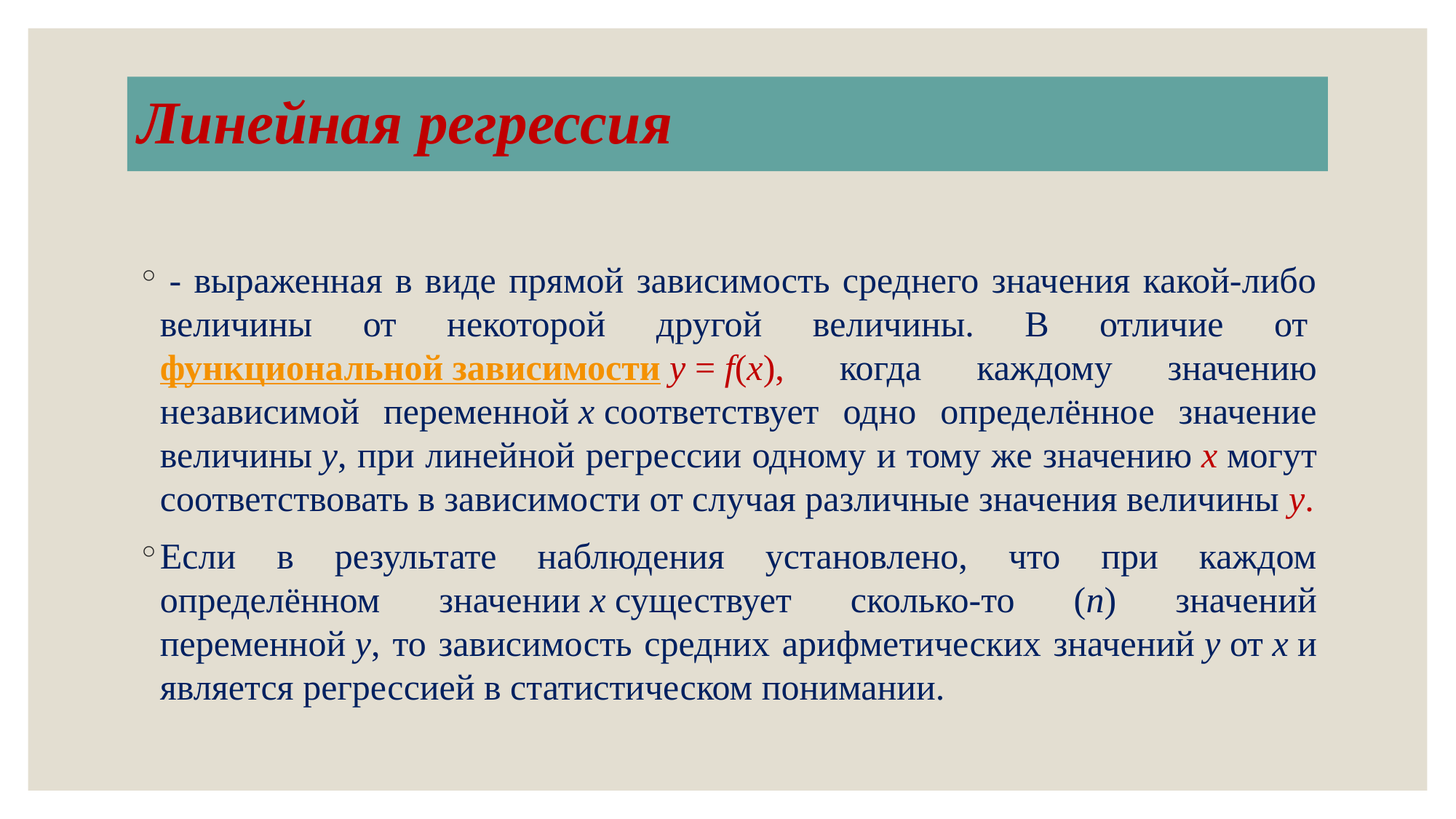

# Линейная регрессия
 - выраженная в виде прямой зависимость среднего значения какой-либо величины от некоторой другой величины. В отличие от функциональной зависимости y = f(x), когда каждому значению независимой переменной x соответствует одно определённое значение величины y, при линейной регрессии одному и тому же значению x могут соответствовать в зависимости от случая различные значения величины y.
Если в результате наблюдения установлено, что при каждом определённом значении x существует сколько-то (n) значений переменной y, то зависимость средних арифметических значений y от x и является регрессией в статистическом понимании.